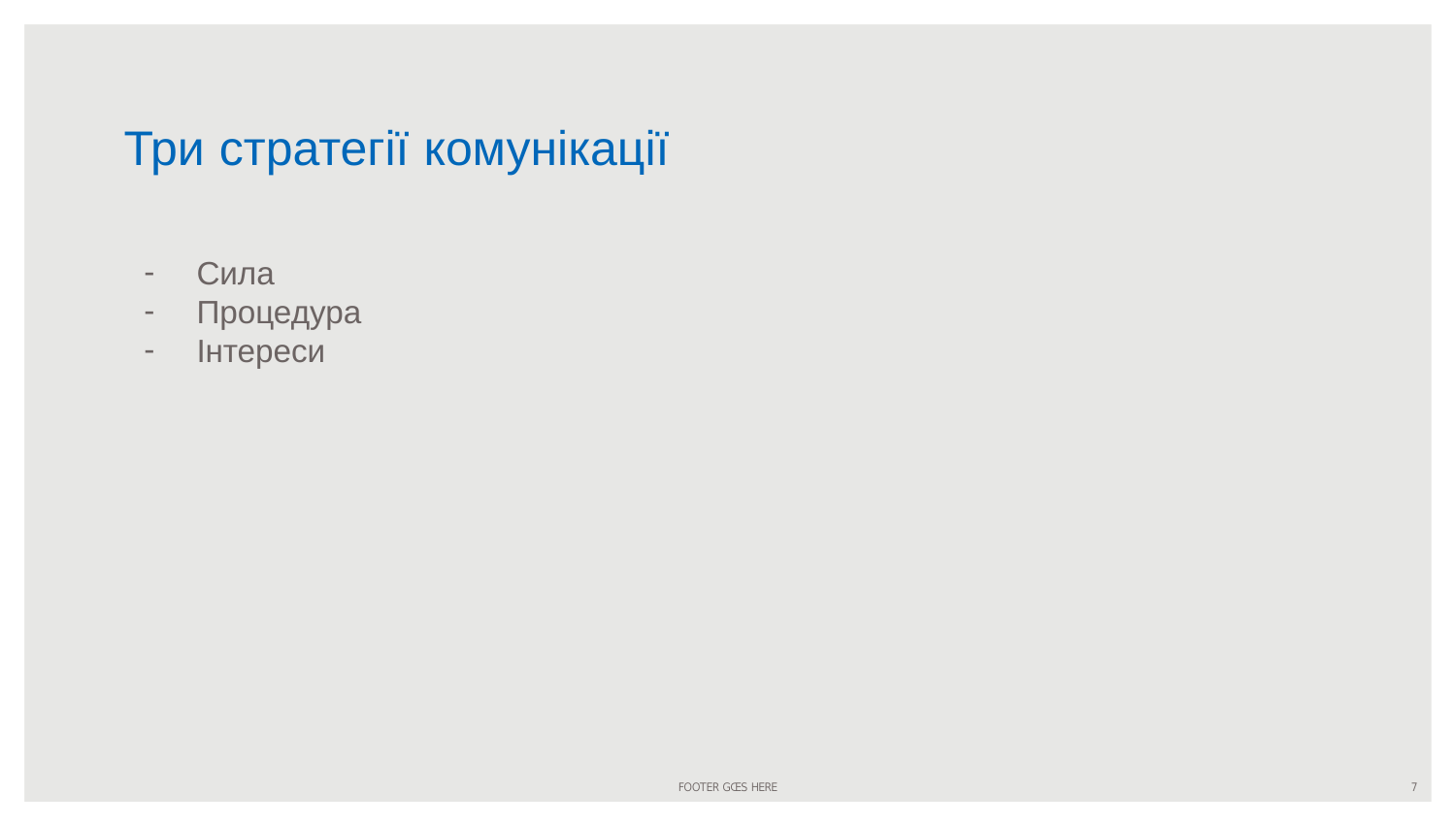

# Три стратегії комунікації

Сила
Процедура
Інтереси

FOOTER GOES HERE
7